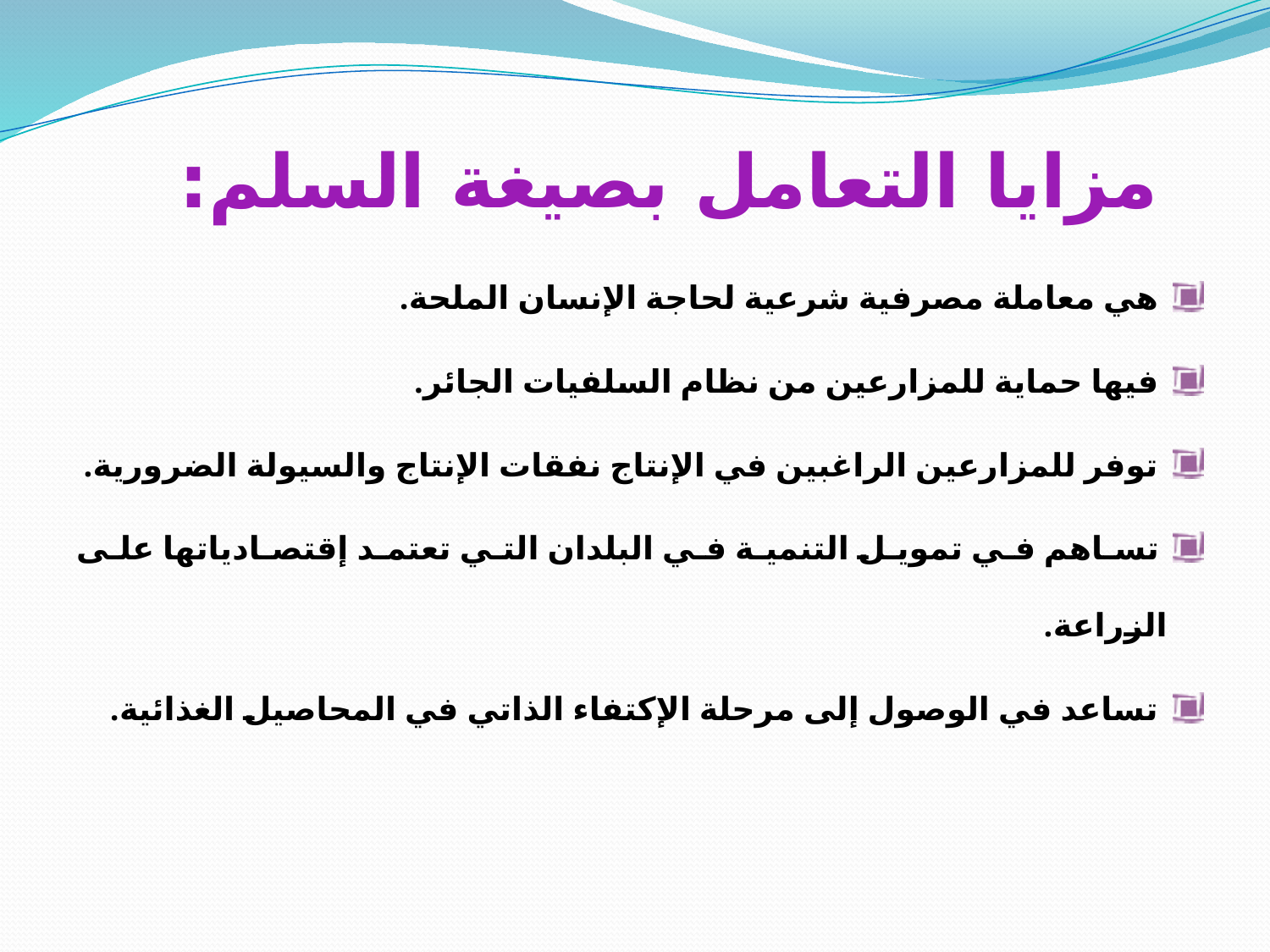

# مزايا التعامل بصيغة السلم:
 هي معاملة مصرفية شرعية لحاجة الإنسان الملحة.
 فيها حماية للمزارعين من نظام السلفيات الجائر.
 توفر للمزارعين الراغبين في الإنتاج نفقات الإنتاج والسيولة الضرورية.
 تساهم في تمويل التنمية في البلدان التي تعتمد إقتصادياتها على الزراعة.
 تساعد في الوصول إلى مرحلة الإكتفاء الذاتي في المحاصيل الغذائية.